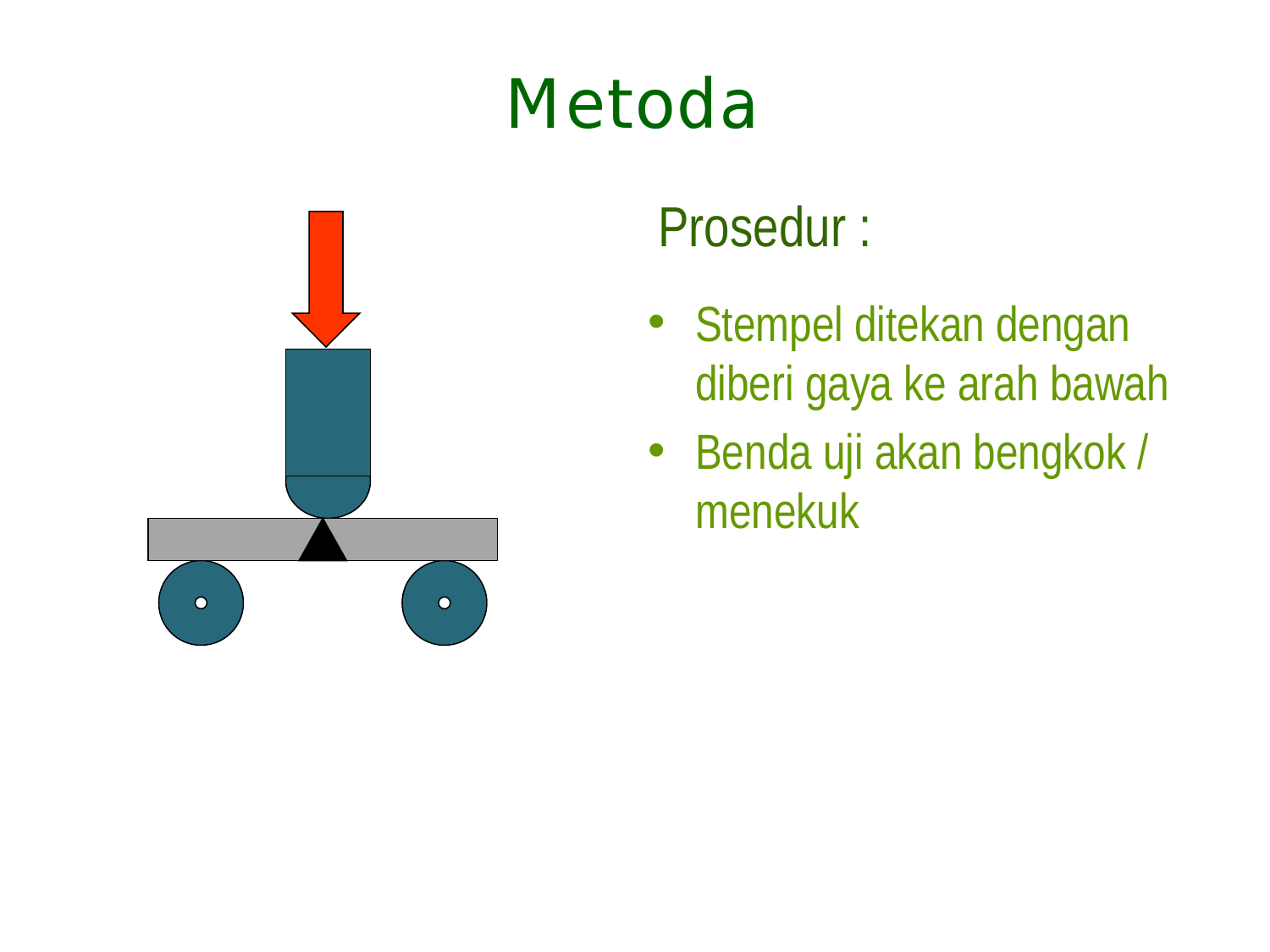

# Metoda
Prosedur :

Stempel ditekan dengan diberi gaya ke arah bawah
Benda uji akan bengkok / menekuk